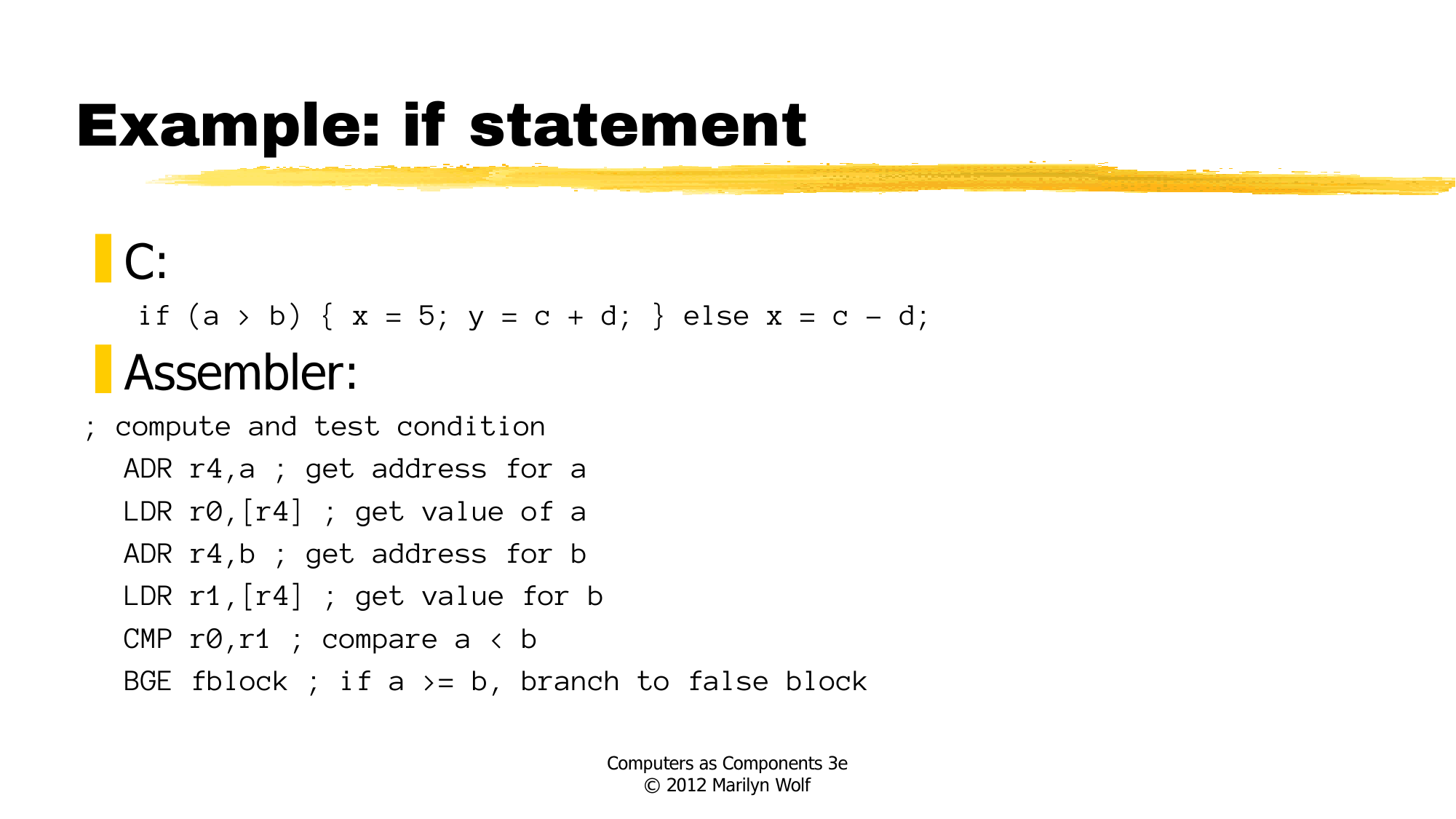

# Example: if statement
C:
if (a > b) { x = 5; y = c + d; } else x = c - d;
Assembler:
; compute and test condition
	ADR r4,a ; get address for a
	LDR r0,[r4] ; get value of a
	ADR r4,b ; get address for b
	LDR r1,[r4] ; get value for b
	CMP r0,r1 ; compare a < b
	BGE fblock ; if a >= b, branch to false block